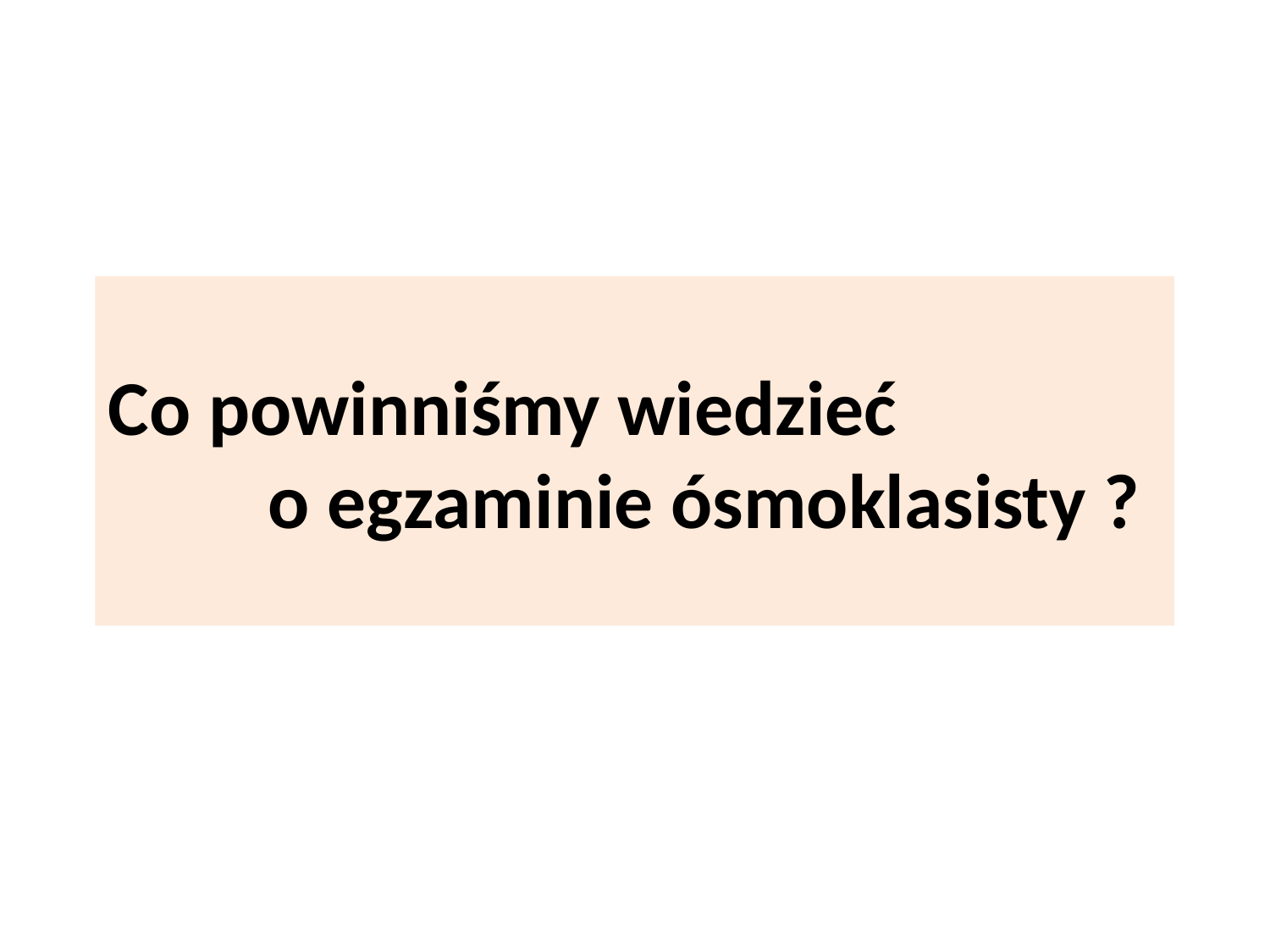

# Co powinniśmy wiedzieć                        o egzaminie ósmoklasisty ?